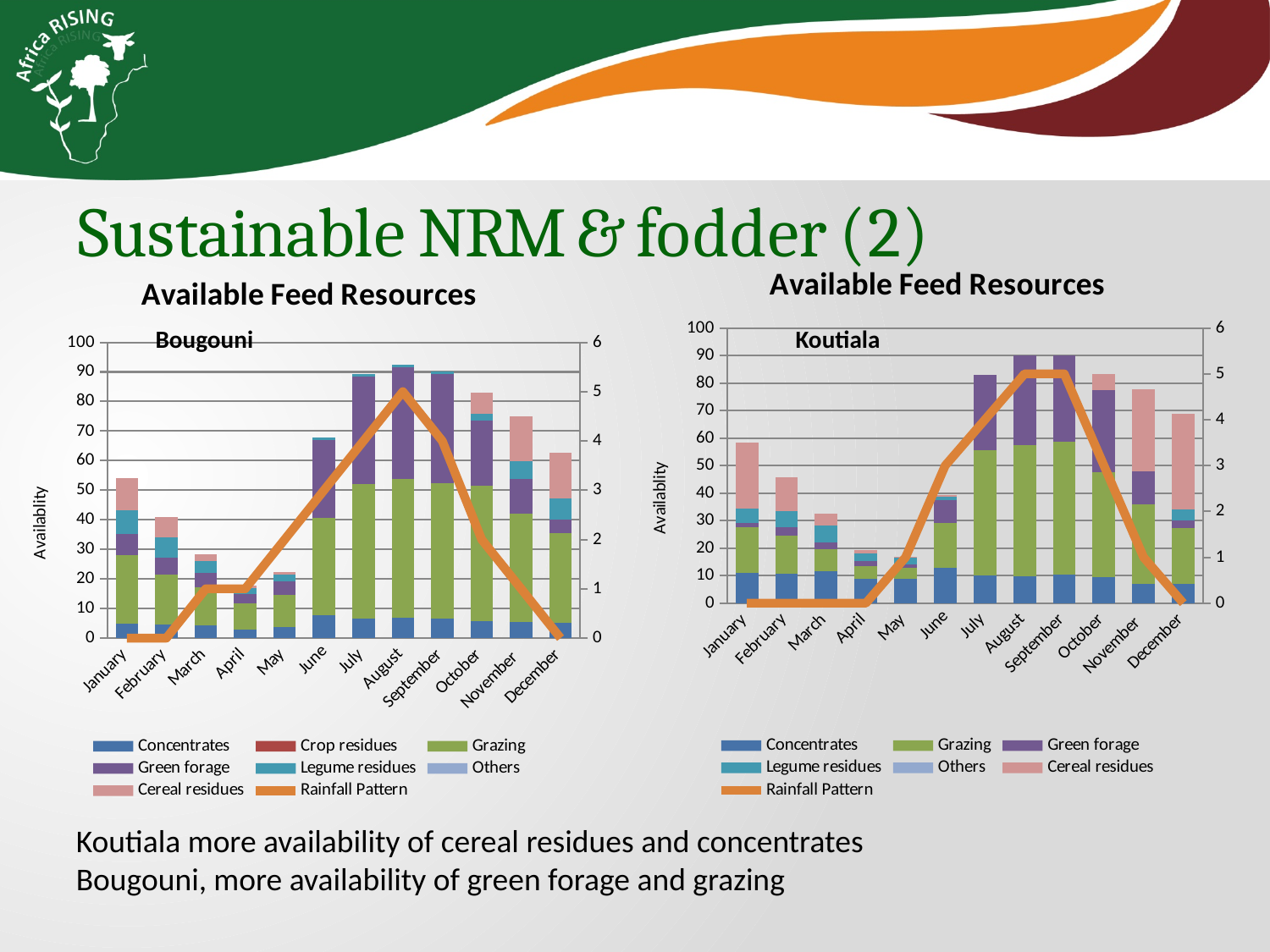

# Sustainable NRM & fodder (2)

### Chart: Available Feed Resources

| Category | Concentrates | Crop residues | Grazing | Green forage  | Legume residues | Others | Cereal residues | Rainfall Pattern |
|---|---|---|---|---|---|---|---|---|
| January  | 10.916666666666666 | None | 16.583333333333332 | 1.6666666666666667 | 5.083333333333333 | 0.0 | 24.083333333333332 | 0.0 |
| February  | 10.666666666666666 | None | 14.0 | 3.0 | 5.75 | 0.0 | 12.416666666666666 | 0.0 |
| March  | 11.5 | None | 8.166666666666666 | 2.25 | 6.25 | 0.0 | 4.333333333333333 | 0.0 |
| April  | 8.76923076923077 | 0.0 | 4.6923076923076925 | 1.6923076923076923 | 3.0 | 0.0 | 1.1666666666666667 | 0.0 |
| May  | 8.76923076923077 | 0.0 | 4.076923076923077 | 1.1538461538461537 | 2.6923076923076925 | 0.0 | 0.25 | 1.0 |
|  June | 12.743589743589745 | 0.0 | 16.48717948717949 | 8.23076923076923 | 1.0769230769230769 | 0.0 | 0.75 | 3.0 |
| July  | 9.923076923076923 | 0.0 | 45.53846153846154 | 27.615384615384617 | 0.0 | 0.0 | 0.0 | 4.0 |
| August  | 9.615384615384615 | 0.0 | 47.74358974358975 | 32.64102564102564 | 0.0 | 0.0 | 0.0 | 5.0 |
| September  | 10.23076923076923 | 0.0 | 48.51282051282052 | 31.256410256410255 | 0.0 | 0.0 | 0.0 | 5.0 |
| October  | 9.435897435897436 | 0.0 | 38.23076923076923 | 29.641025641025642 | 0.0 | 0.0 | 5.972222222222222 | 3.0 |
| November   | 6.846153846153846 | 0.0 | 28.923076923076923 | 12.23076923076923 | 0.0 | 0.0 | 29.666666666666668 | 1.0 |
| December  | 6.846153846153846 | 0.0 | 20.307692307692307 | 2.769230769230769 | 4.230769230769231 | 0.0 | 34.666666666666664 | 0.0 |

### Chart: Available Feed Resources

| Category | Concentrates | Crop residues | Grazing | Green forage  | Legume residues | Others | Cereal residues | Rainfall Pattern |
|---|---|---|---|---|---|---|---|---|
| January  | 4.833333333333333 | None | 23.25 | 7.083333333333333 | 8.166666666666666 | 0.0 | 10.833333333333334 | 0.0 |
| February  | 4.5 | None | 17.0 | 5.666666666666667 | 6.916666666666667 | 0.0 | 6.75 | 0.0 |
| March  | 4.333333333333333 | None | 12.75 | 5.083333333333333 | 4.0 | 0.0 | 2.1666666666666665 | 1.0 |
| April  | 2.8461538461538463 | 0.0 | 8.76923076923077 | 3.3846153846153846 | 1.7692307692307692 | 0.0 | 1.0 | 1.0 |
| May  | 3.8461538461538463 | 0.0 | 10.692307692307692 | 4.615384615384615 | 2.3076923076923075 | 0.0 | 0.9166666666666666 | 2.0 |
|  June | 7.846153846153846 | 0.0 | 32.84615384615385 | 26.384615384615383 | 0.6153846153846154 | 0.0 | 0.0 | 3.0 |
| July  | 6.6923076923076925 | 0.0 | 45.46153846153846 | 36.30769230769231 | 0.7692307692307693 | 0.0 | 0.0 | 4.0 |
| August  | 6.923076923076923 | 0.0 | 46.92307692307692 | 37.69230769230769 | 0.7692307692307693 | 0.0 | 0.0 | 5.0 |
| September  | 6.6923076923076925 | 0.0 | 45.76923076923077 | 36.76923076923077 | 0.7692307692307693 | 0.0 | 0.0 | 4.0 |
| October  | 5.6923076923076925 | 0.0 | 45.84615384615385 | 22.153846153846153 | 2.076923076923077 | 0.0 | 7.083333333333333 | 2.0 |
| November   | 5.538461538461538 | 0.0 | 36.46153846153846 | 11.692307692307692 | 6.153846153846154 | 0.0 | 15.166666666666666 | 1.0 |
| December  | 5.076923076923077 | 0.0 | 30.53846153846154 | 4.538461538461538 | 7.0 | 0.0 | 15.583333333333334 | 0.0 |
Koutiala
Bougouni
Koutiala more availability of cereal residues and concentrates
Bougouni, more availability of green forage and grazing